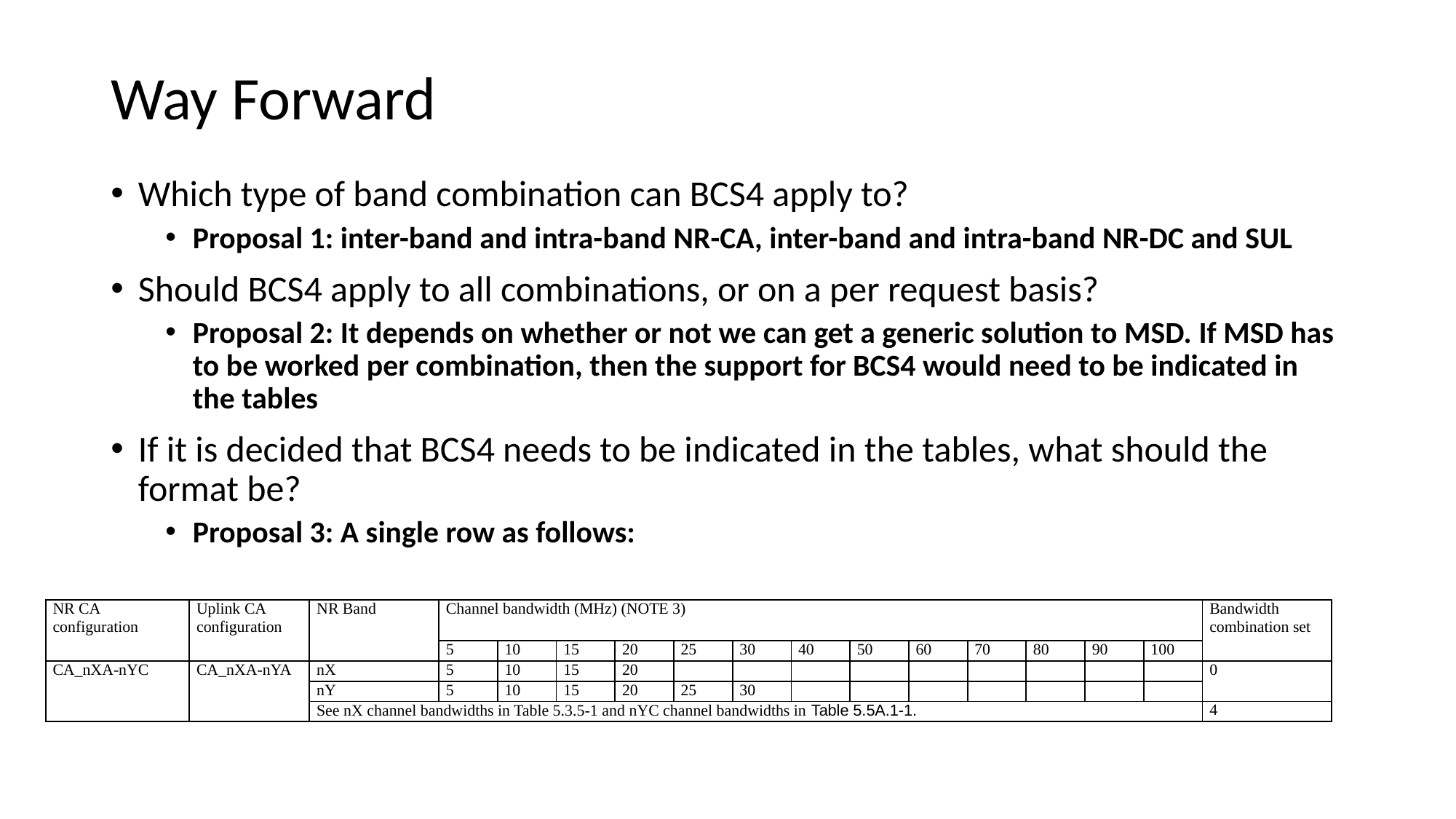

# Way Forward
Which type of band combination can BCS4 apply to?
Proposal 1: inter-band and intra-band NR-CA, inter-band and intra-band NR-DC and SUL
Should BCS4 apply to all combinations, or on a per request basis?
Proposal 2: It depends on whether or not we can get a generic solution to MSD. If MSD has to be worked per combination, then the support for BCS4 would need to be indicated in the tables
If it is decided that BCS4 needs to be indicated in the tables, what should the format be?
Proposal 3: A single row as follows:

| NR CA configuration | Uplink CA configuration | NR Band | Channel bandwidth (MHz) (NOTE 3) |  |  |  |  |  |  |  |  |  |  |  |  | Bandwidth combination set |
| --- | --- | --- | --- | --- | --- | --- | --- | --- | --- | --- | --- | --- | --- | --- | --- | --- |
|  |  |  | 5 | 10 | 15 | 20 | 25 | 30 | 40 | 50 | 60 | 70 | 80 | 90 | 100 |  |
| CA\_nXA-nYC | CA\_nXA-nYA | nX | 5 | 10 | 15 | 20 |  |  |  |  |  |  |  |  |  | 0 |
|  |  | nY | 5 | 10 | 15 | 20 | 25 | 30 |  |  |  |  |  |  |  |  |
|  |  | See nX channel bandwidths in Table 5.3.5-1 and nYC channel bandwidths in Table 5.5A.1-1. |  |  |  |  |  |  |  |  |  |  |  |  |  | 4 |